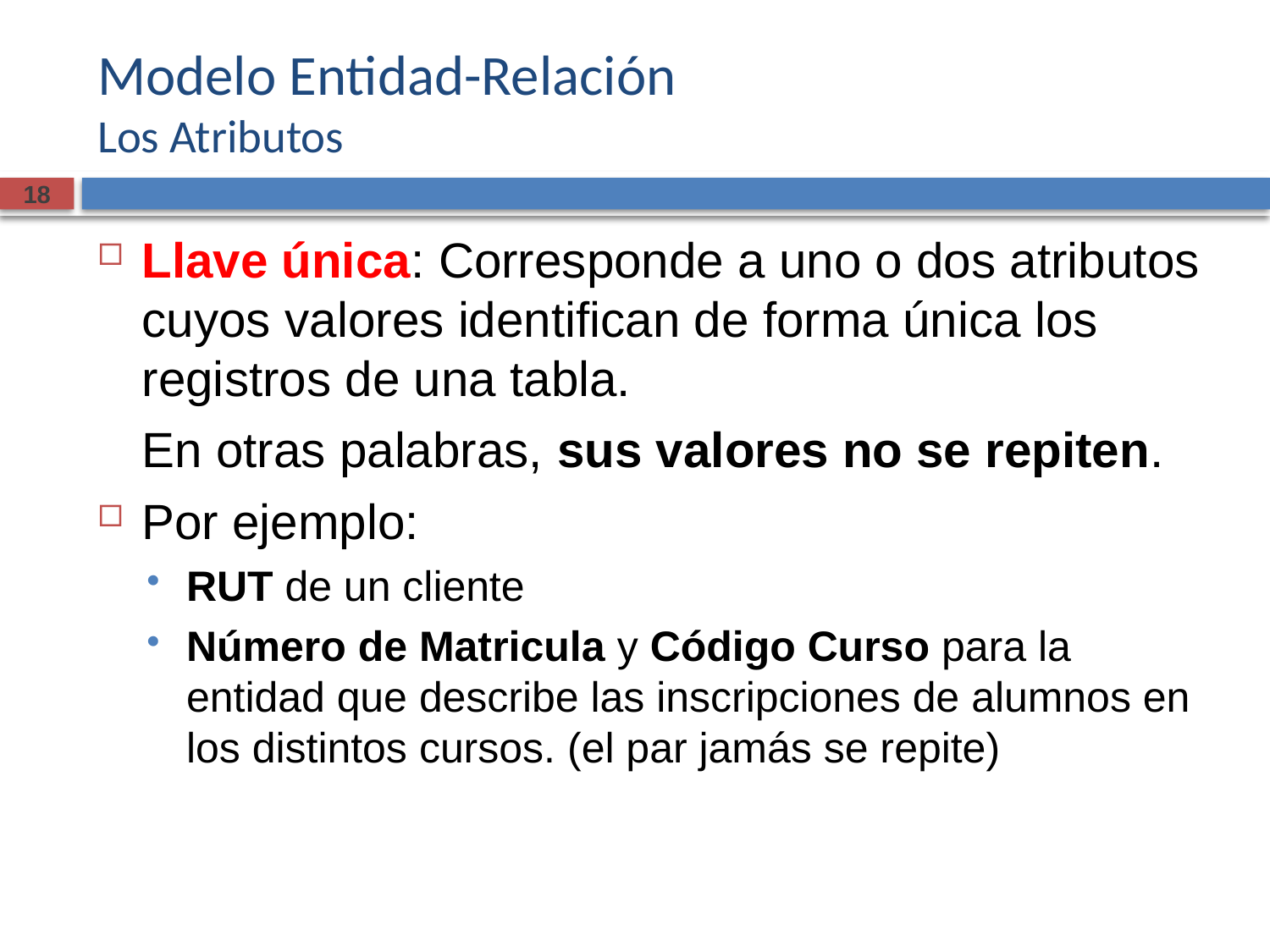

# Modelo Entidad-Relación Los Atributos
Llave única: Corresponde a uno o dos atributos cuyos valores identifican de forma única los registros de una tabla.
	En otras palabras, sus valores no se repiten.
Por ejemplo:
RUT de un cliente
Número de Matricula y Código Curso para la entidad que describe las inscripciones de alumnos en los distintos cursos. (el par jamás se repite)
18